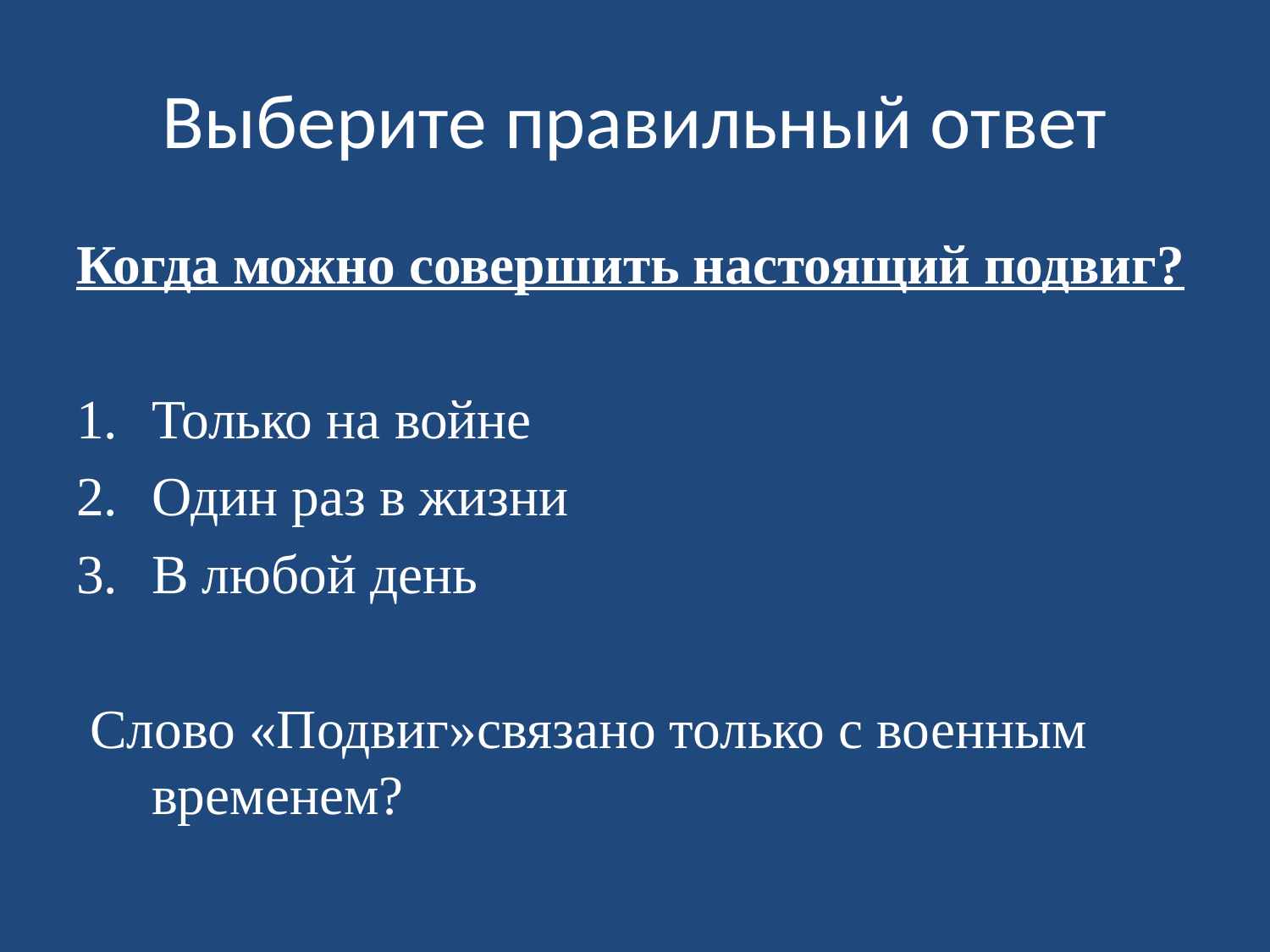

# Выберите правильный ответ
Когда можно совершить настоящий подвиг?

Только на войне
Один раз в жизни
В любой день

 Слово «Подвиг»связано только с военным временем?